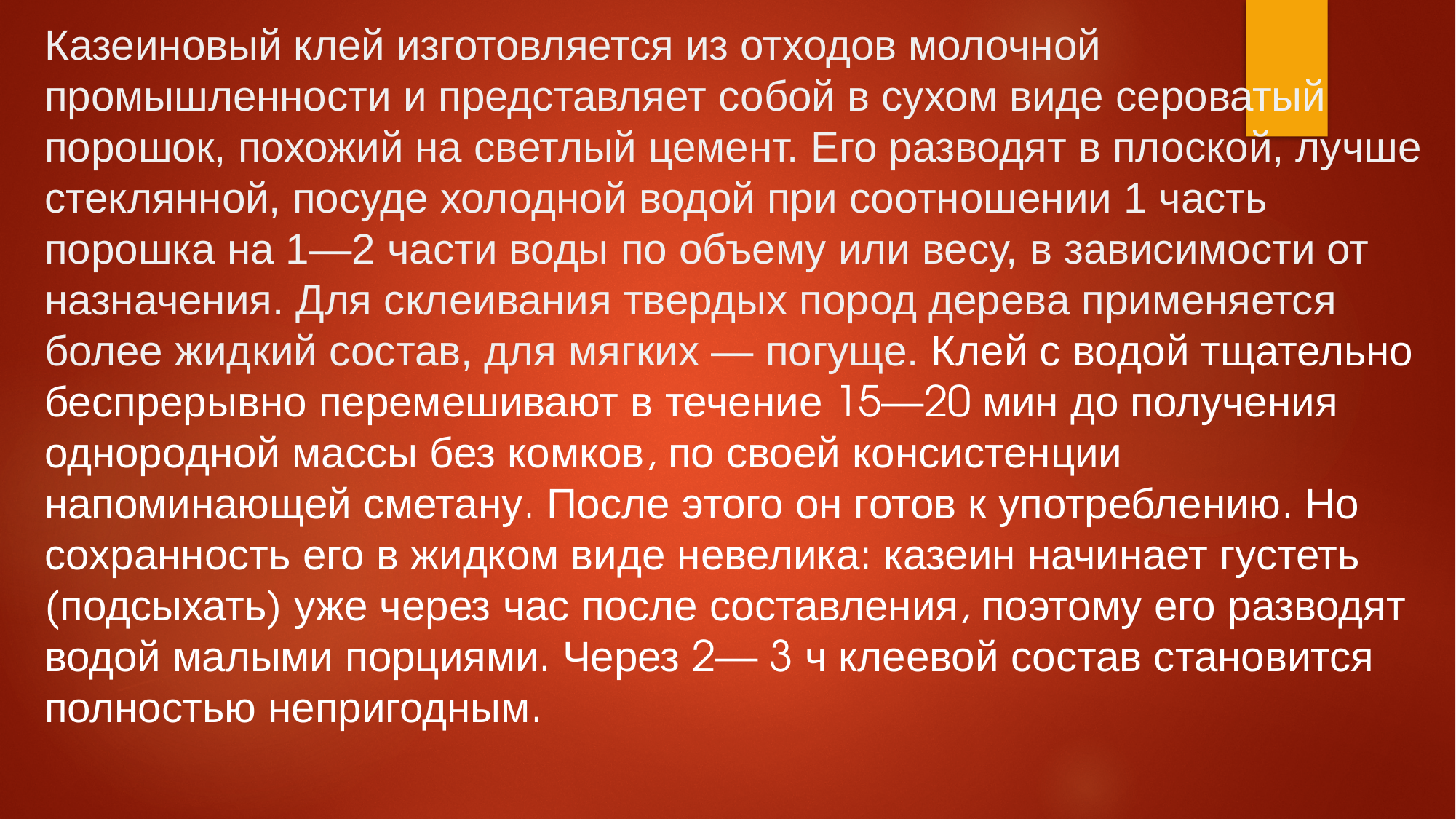

Казеиновый клей изготовляется из отходов молочной промышленности и представляет собой в сухом виде сероватый порошок, похожий на светлый цемент. Его разводят в плоской, лучше стеклянной, посуде холодной водой при соотношении 1 часть порошка на 1—2 части воды по объему или весу, в зависимости от назначения. Для склеивания твердых пород дерева применяется более жидкий состав, для мягких — погуще. Клей с водой тщательно беспрерывно перемешивают в течение 15—20 мин до получения однородной массы без комков, по своей консистенции напоминающей сметану. После этого он готов к употреблению. Но сохранность его в жидком виде невелика: казеин начинает густеть (подсыхать) уже через час после составления, поэтому его разводят водой малыми порциями. Через 2— 3 ч клеевой состав становится полностью непригодным.